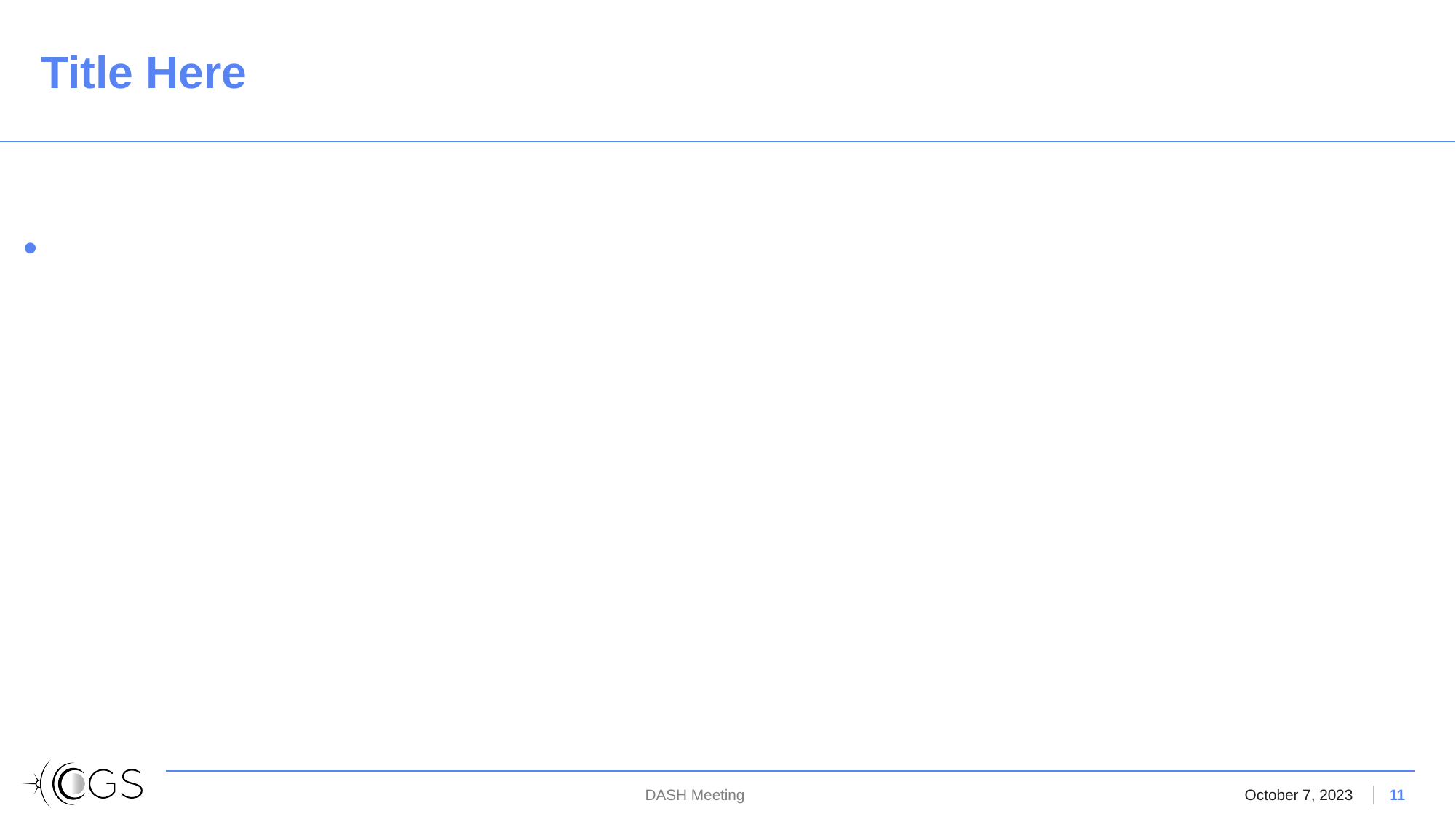

# Title Here

October 7, 2023
11